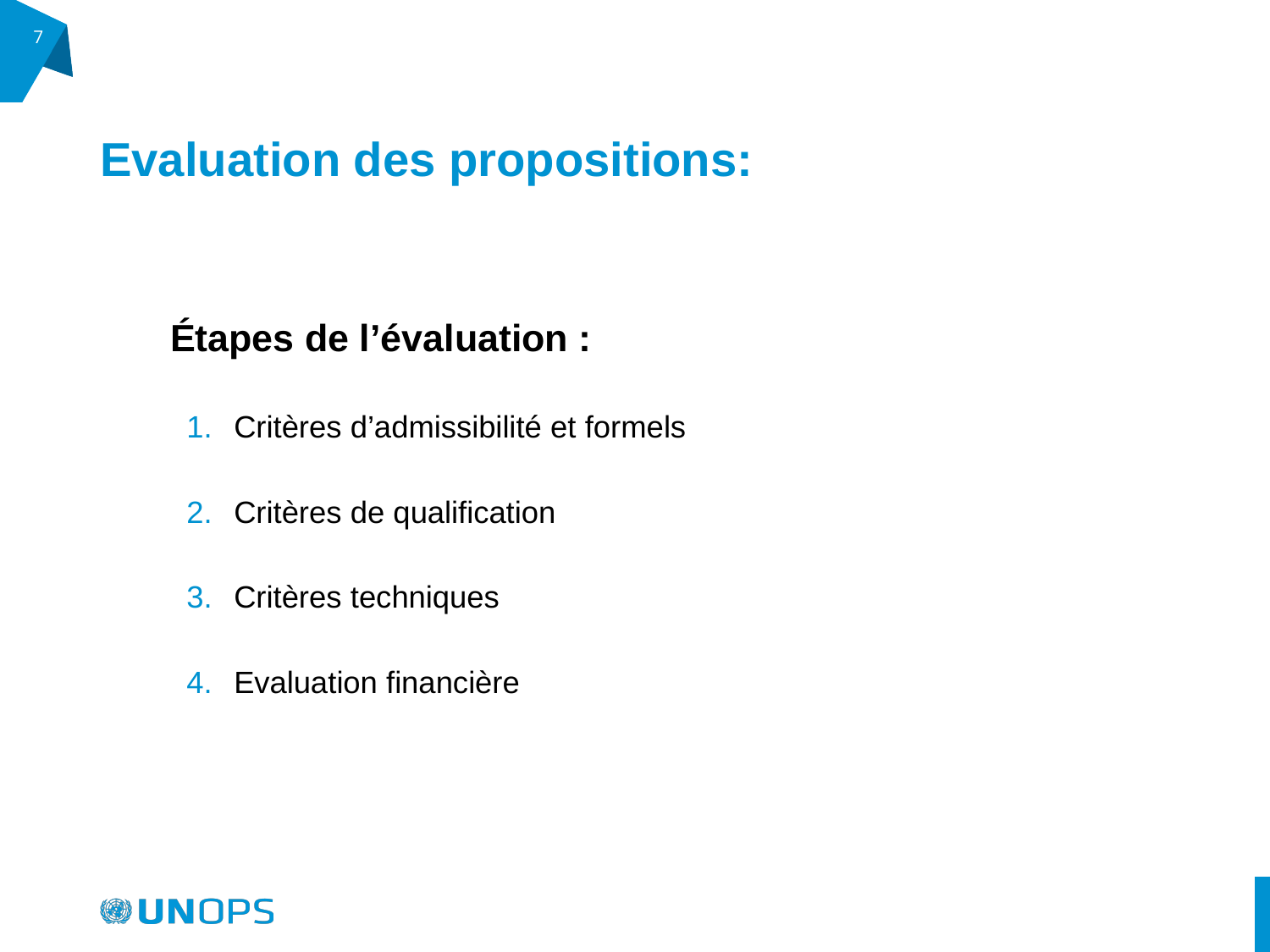

7
# Evaluation des propositions:
Étapes de l’évaluation :

Critères d’admissibilité et formels

Critères de qualification

Critères techniques

Evaluation financière